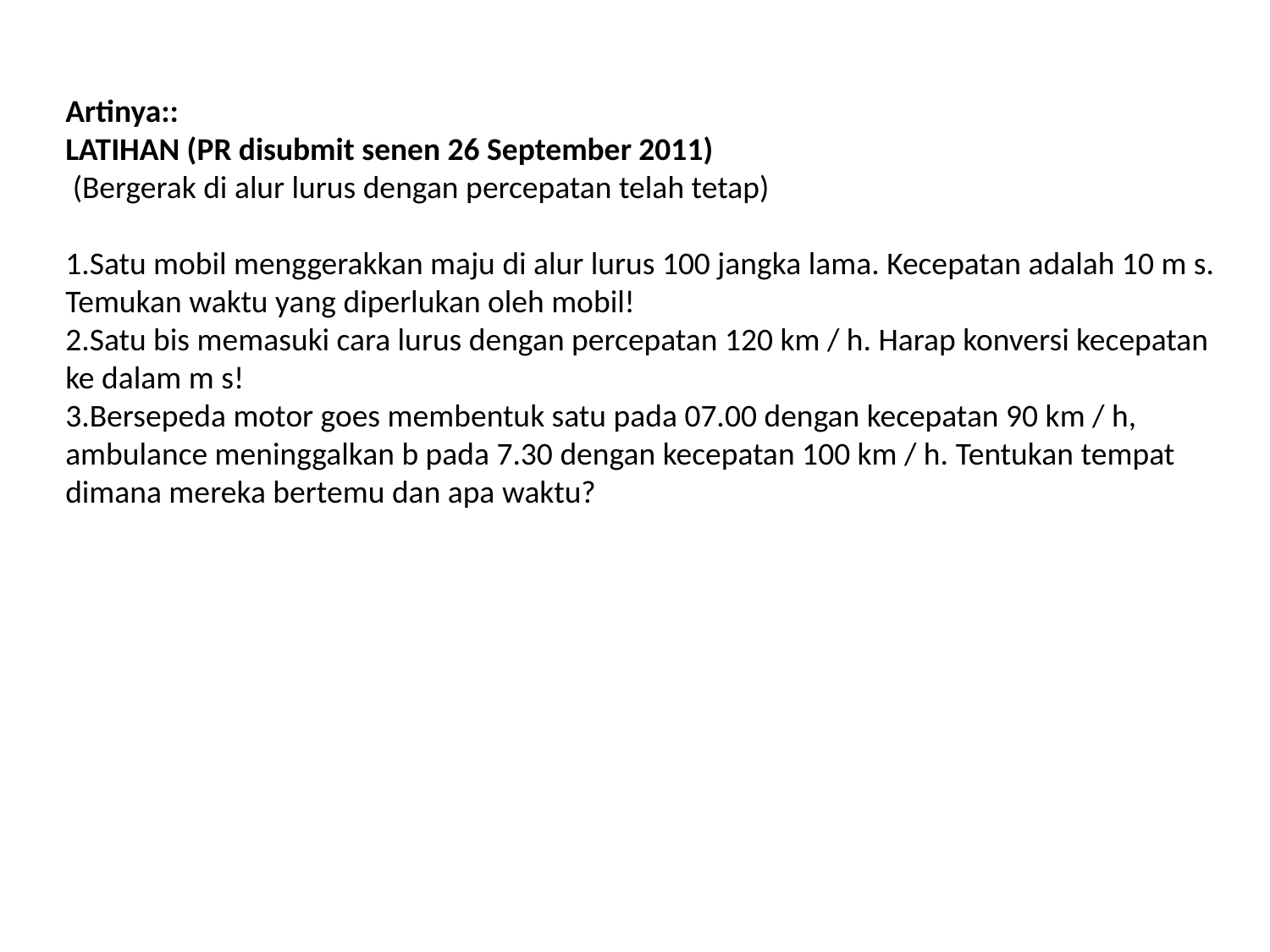

Artinya::
LATIHAN (PR disubmit senen 26 September 2011)
 (Bergerak di alur lurus dengan percepatan telah tetap)

1.Satu mobil menggerakkan maju di alur lurus 100 jangka lama. Kecepatan adalah 10 m s. Temukan waktu yang diperlukan oleh mobil!
2.Satu bis memasuki cara lurus dengan percepatan 120 km / h. Harap konversi kecepatan ke dalam m s!
3.Bersepeda motor goes membentuk satu pada 07.00 dengan kecepatan 90 km / h, ambulance meninggalkan b pada 7.30 dengan kecepatan 100 km / h. Tentukan tempat dimana mereka bertemu dan apa waktu?